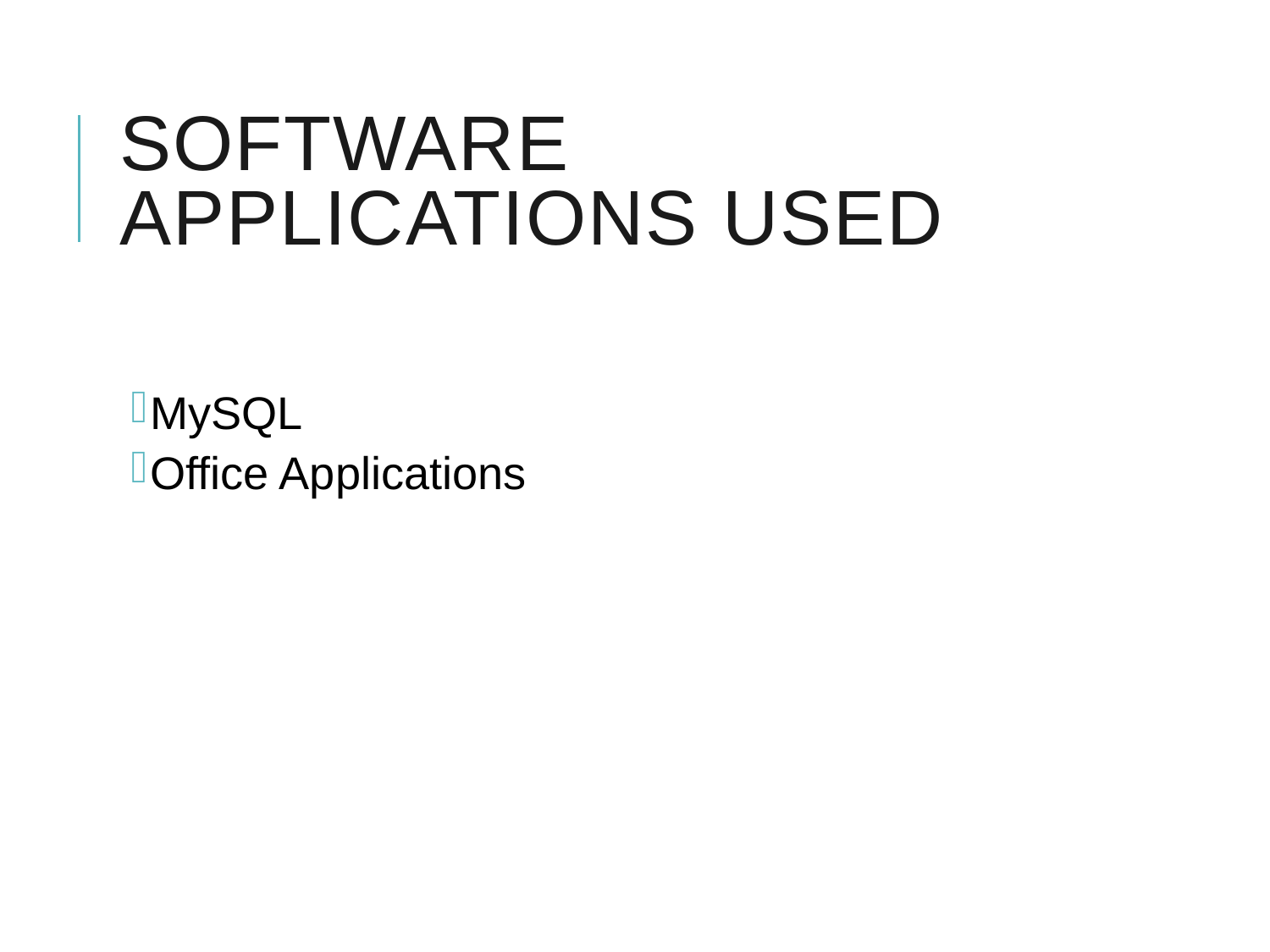

# Software Applications used

MySQL
Office Applications